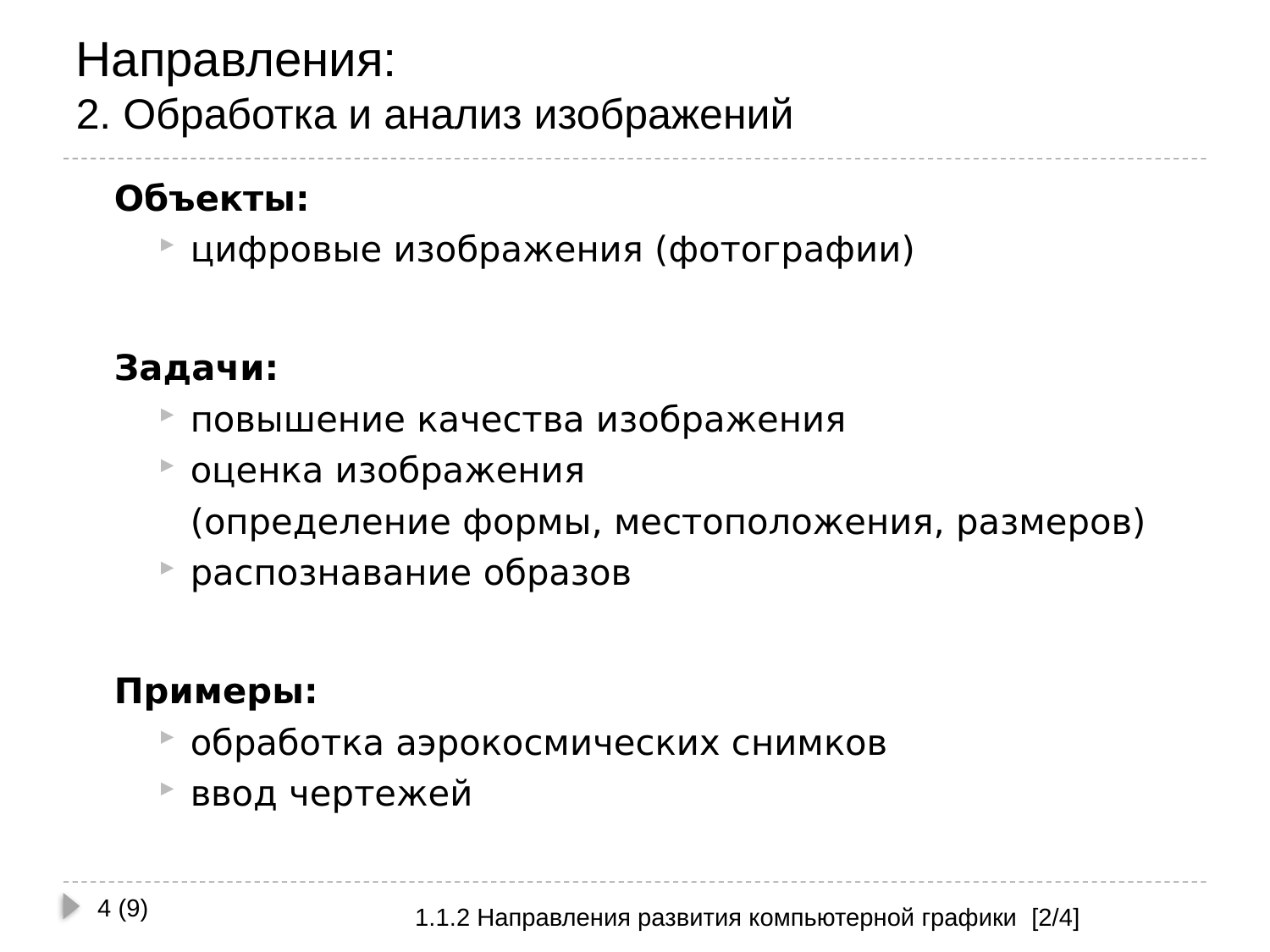

# Направления: 2. Обработка и анализ изображений
Объекты:
цифровые изображения (фотографии)

Задачи:
повышение качества изображения
оценка изображения
	(определение формы, местоположения, размеров)
распознавание образов

Примеры:
обработка аэрокосмических снимков
ввод чертежей
4 (9)
1.1.2 Направления развития компьютерной графики  [2/4]